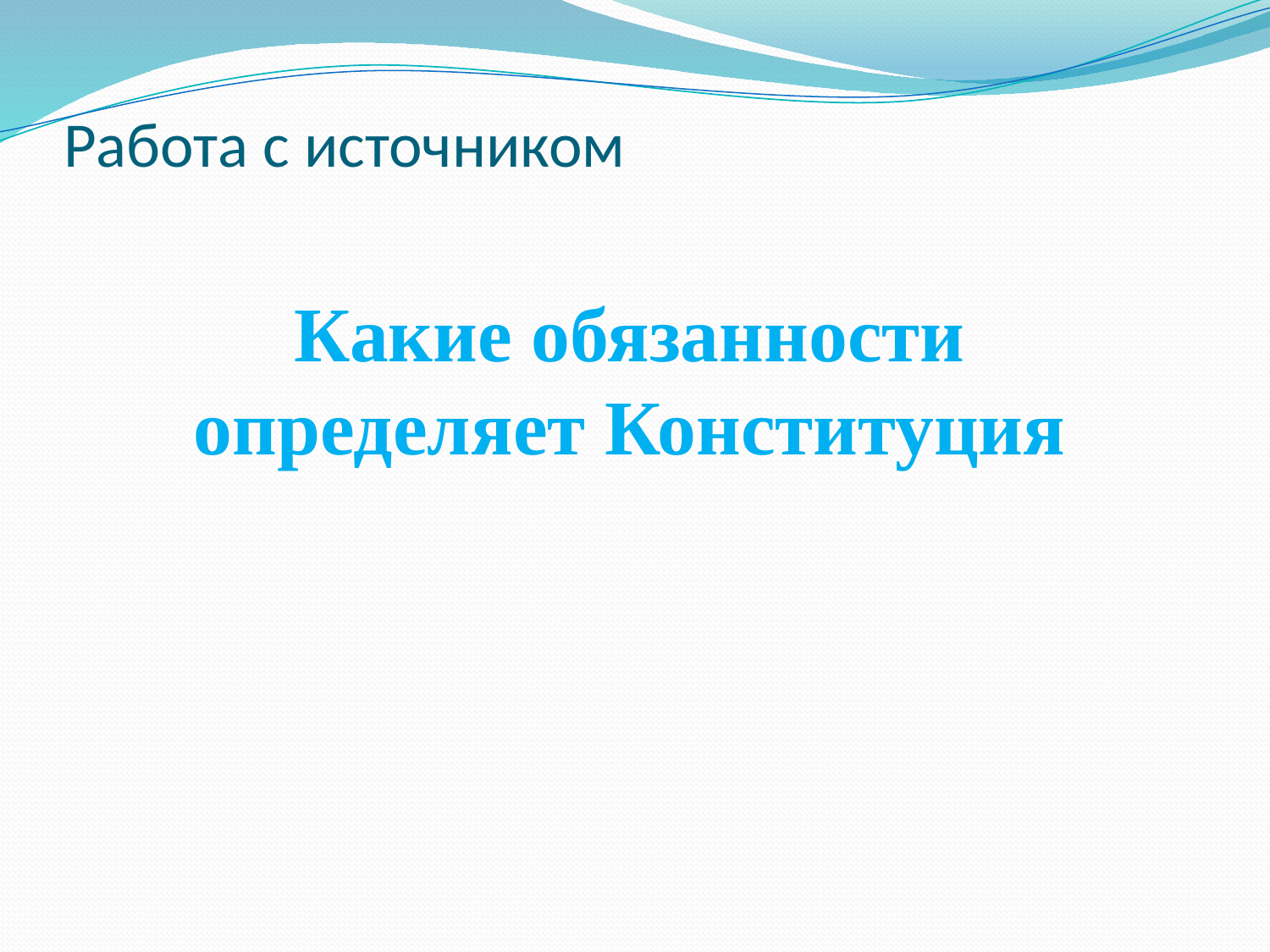

# Работа с источником
Какие обязанности определяет Конституция